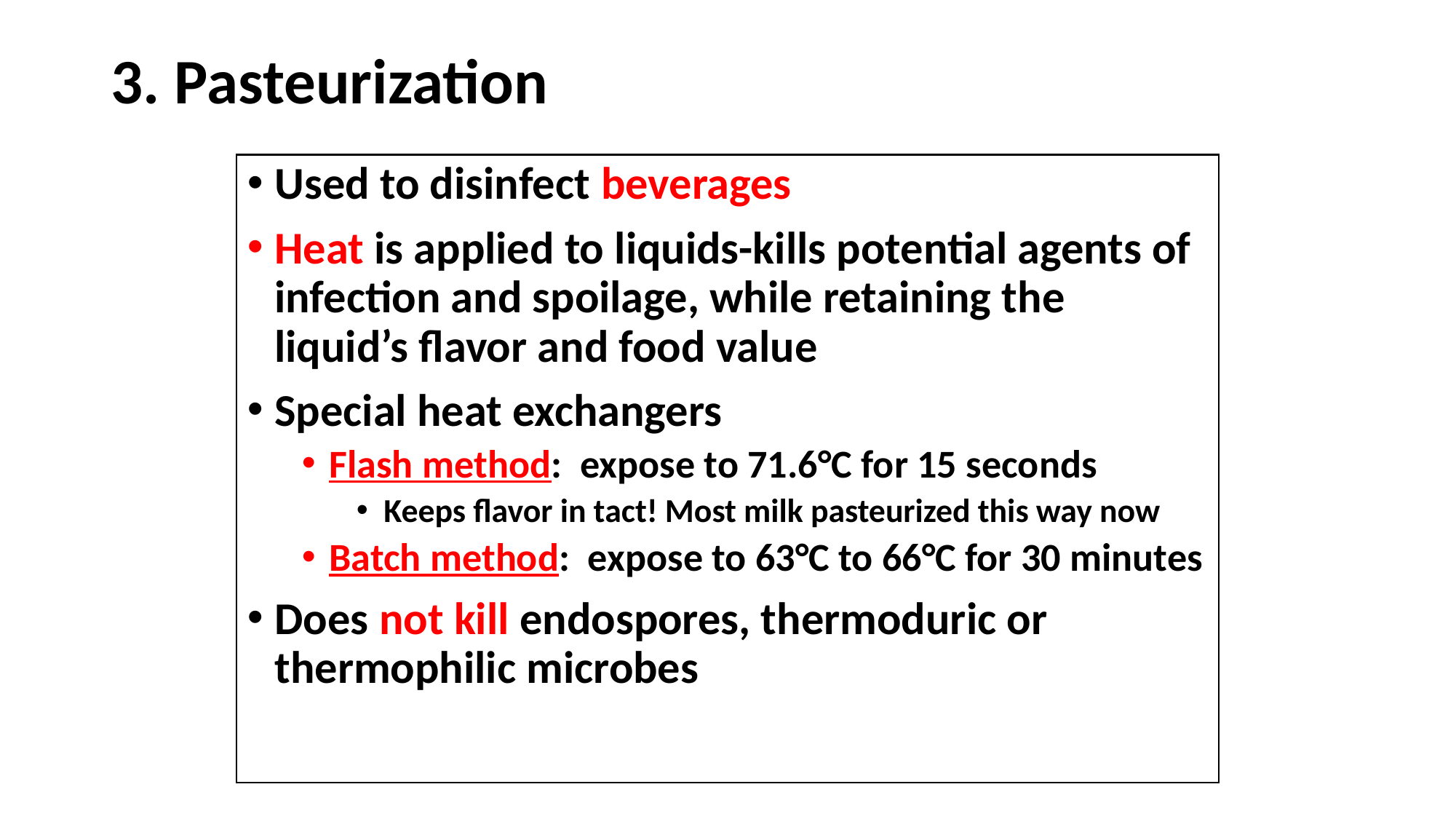

# 3. Pasteurization
Used to disinfect beverages
Heat is applied to liquids-kills potential agents of infection and spoilage, while retaining the liquid’s flavor and food value
Special heat exchangers
Flash method:  expose to 71.6°C for 15 seconds
Keeps flavor in tact! Most milk pasteurized this way now
Batch method:  expose to 63°C to 66°C for 30 minutes
Does not kill endospores, thermoduric or thermophilic microbes